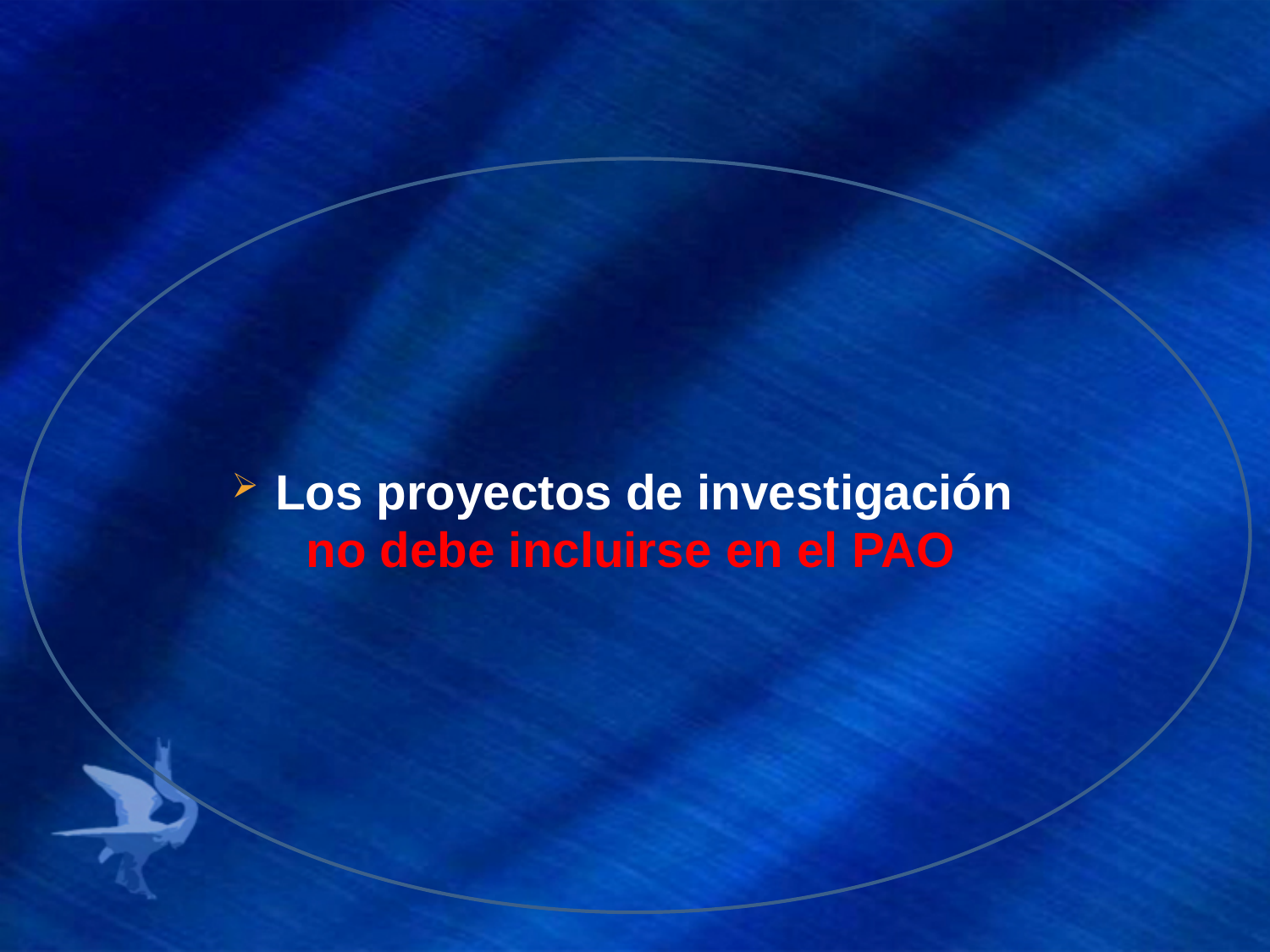

Los proyectos de investigación
no debe incluirse en el PAO